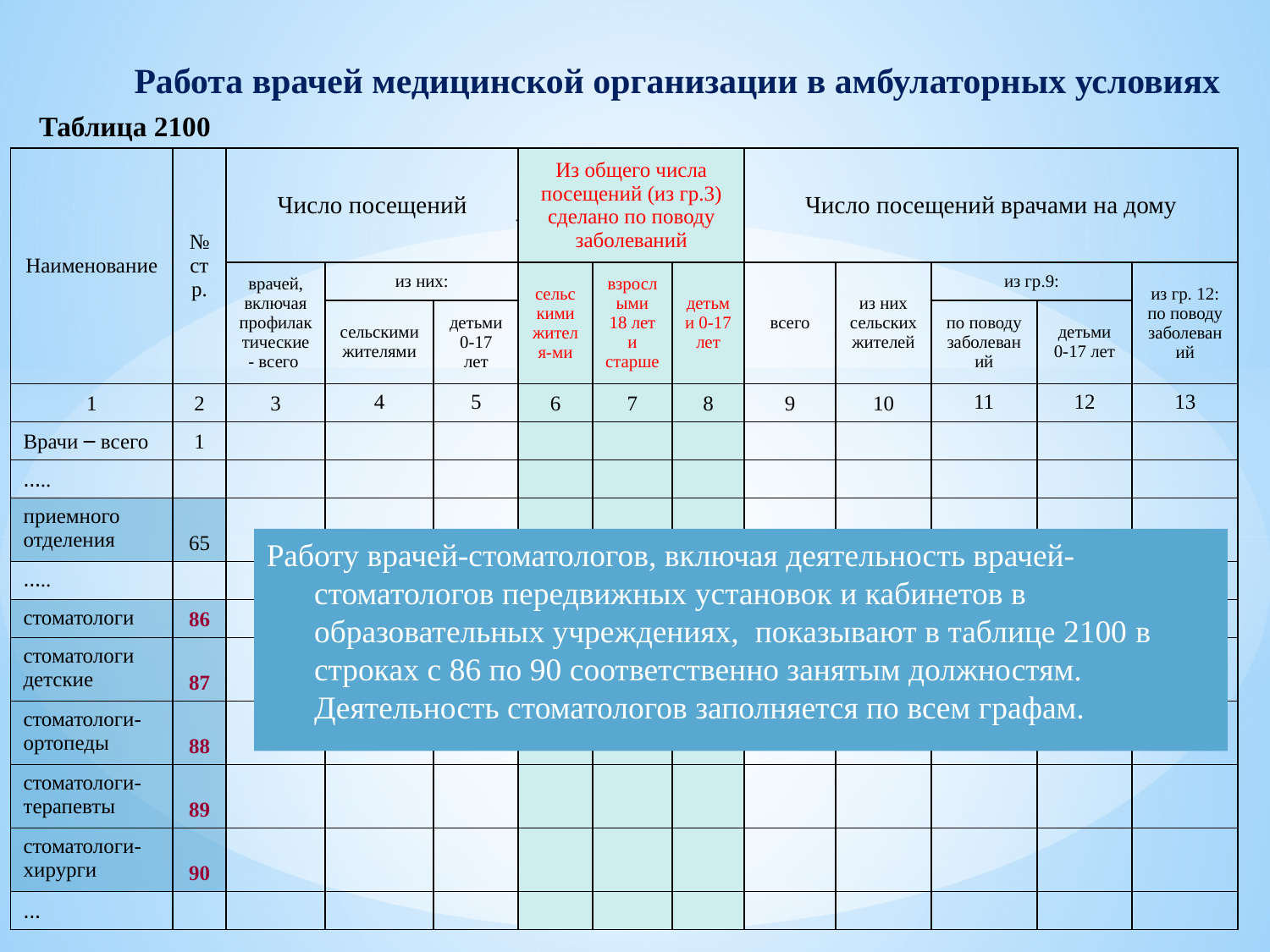

# Работа врачей медицинской организации в амбулаторных условиях
Таблица 2100
| Наименование | № стр. | Число посещений |  |  | Из общего числа посещений (из гр.3) сделано по поводу заболеваний |  |  | Число посещений врачами на дому |  |  |  |  |
| --- | --- | --- | --- | --- | --- | --- | --- | --- | --- | --- | --- | --- |
|  |  | врачей, включая профилактические - всего | из них: |  | сельскими жителя-ми | взрослыми 18 лет и старше | детьми 0-17 лет | всего | из них сельских жителей | из гр.9: |  | из гр. 12: по поводу заболеваний |
|  |  |  | сельскими жителями | детьми 0-17 лет |  |  |  |  |  | по поводу заболеваний | детьми 0-17 лет |  |
| 1 | 2 | 3 | 4 | 5 | 6 | 7 | 8 | 9 | 10 | 11 | 12 | 13 |
| Врачи – всего | 1 |  |  |  |  |  |  |  |  |  |  |  |
| ….. |  |  |  |  |  |  |  |  |  |  |  |  |
| приемного отделения | 65 |  |  |  |  |  |  |  |  |  |  |  |
| ….. |  |  |  |  |  |  |  |  |  |  |  |  |
| стоматологи | 86 |  |  |  |  |  |  |  |  |  |  |  |
| стоматологи детские | 87 |  |  |  |  |  |  |  |  |  |  |  |
| стоматологи-ортопеды | 88 |  |  |  |  |  |  |  |  |  |  |  |
| стоматологи-терапевты | 89 |  |  |  |  |  |  |  |  |  |  |  |
| стоматологи-хирурги | 90 |  |  |  |  |  |  |  |  |  |  |  |
| … |  |  |  |  |  |  |  |  |  |  |  |  |

Работу врачей-стоматологов, включая деятельность врачей-стоматологов передвижных установок и кабинетов в образовательных учреждениях,  показывают в таблице 2100 в строках с 86 по 90 соответственно занятым должностям. Деятельность стоматологов заполняется по всем графам.